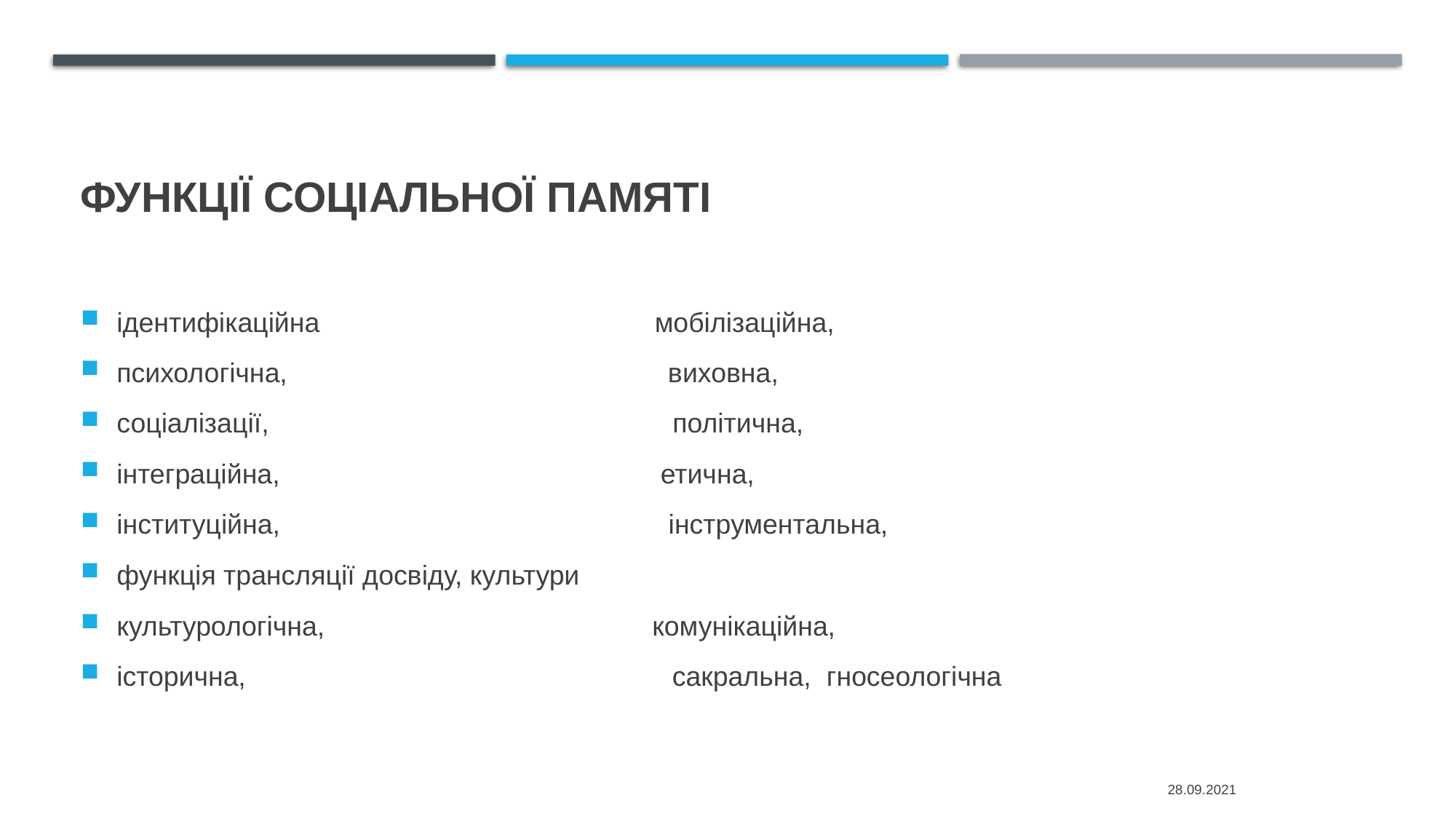

# Функції соціальної памяті
ідентифікаційна                                            мобілізаційна,
психологічна,                                                  виховна,
соціалізації,                                                     політична,
інтеграційна,                                                  етична,
інституційна,                                                   інструментальна,
функція трансляції досвіду, культури
культурологічна,                                           комунікаційна,
історична,                                                        сакральна,  гносеологічна
28.09.2021